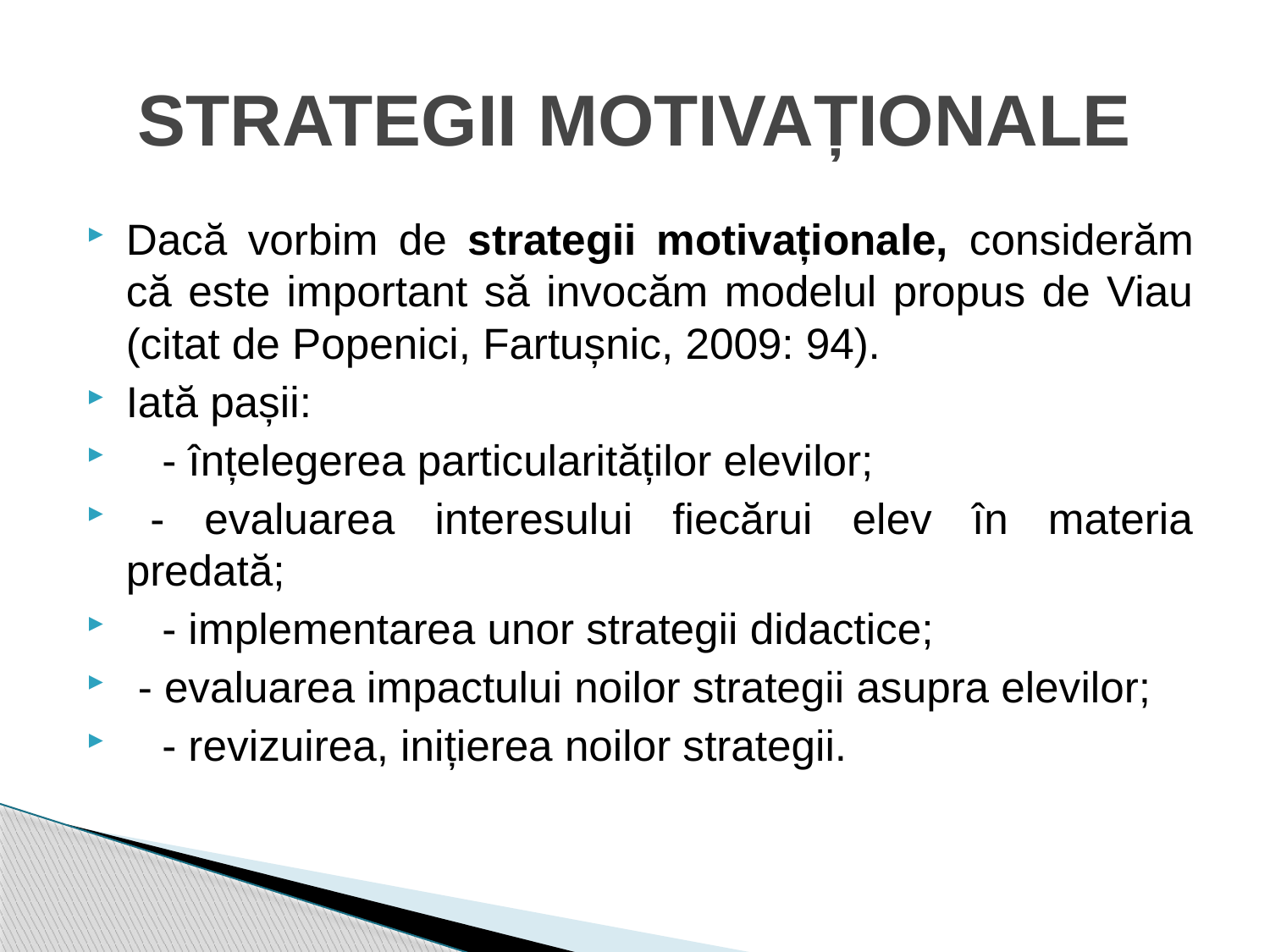

# STRATEGII MOTIVAȚIONALE
Dacă vorbim de strategii motivaționale, considerăm că este important să invocăm modelul propus de Viau (citat de Popenici, Fartușnic, 2009: 94).
Iată pașii:
   - înțelegerea particularităților elevilor;
  - evaluarea interesului fiecărui elev în materia predată;
   - implementarea unor strategii didactice;
 - evaluarea impactului noilor strategii asupra elevilor;
   - revizuirea, inițierea noilor strategii.